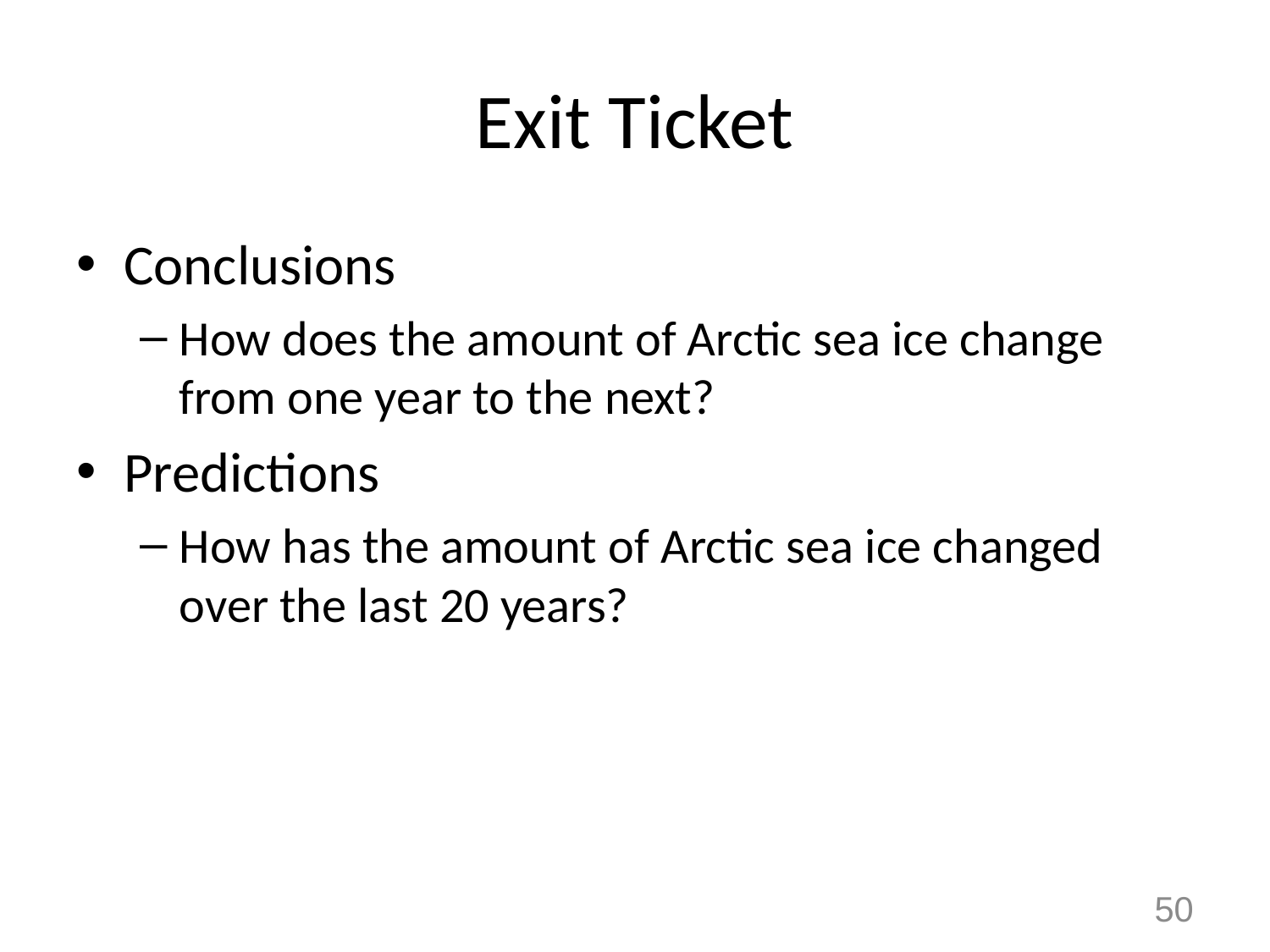

# Exit Ticket
Conclusions
How does the amount of Arctic sea ice change from one year to the next?
Predictions
How has the amount of Arctic sea ice changed over the last 20 years?

50